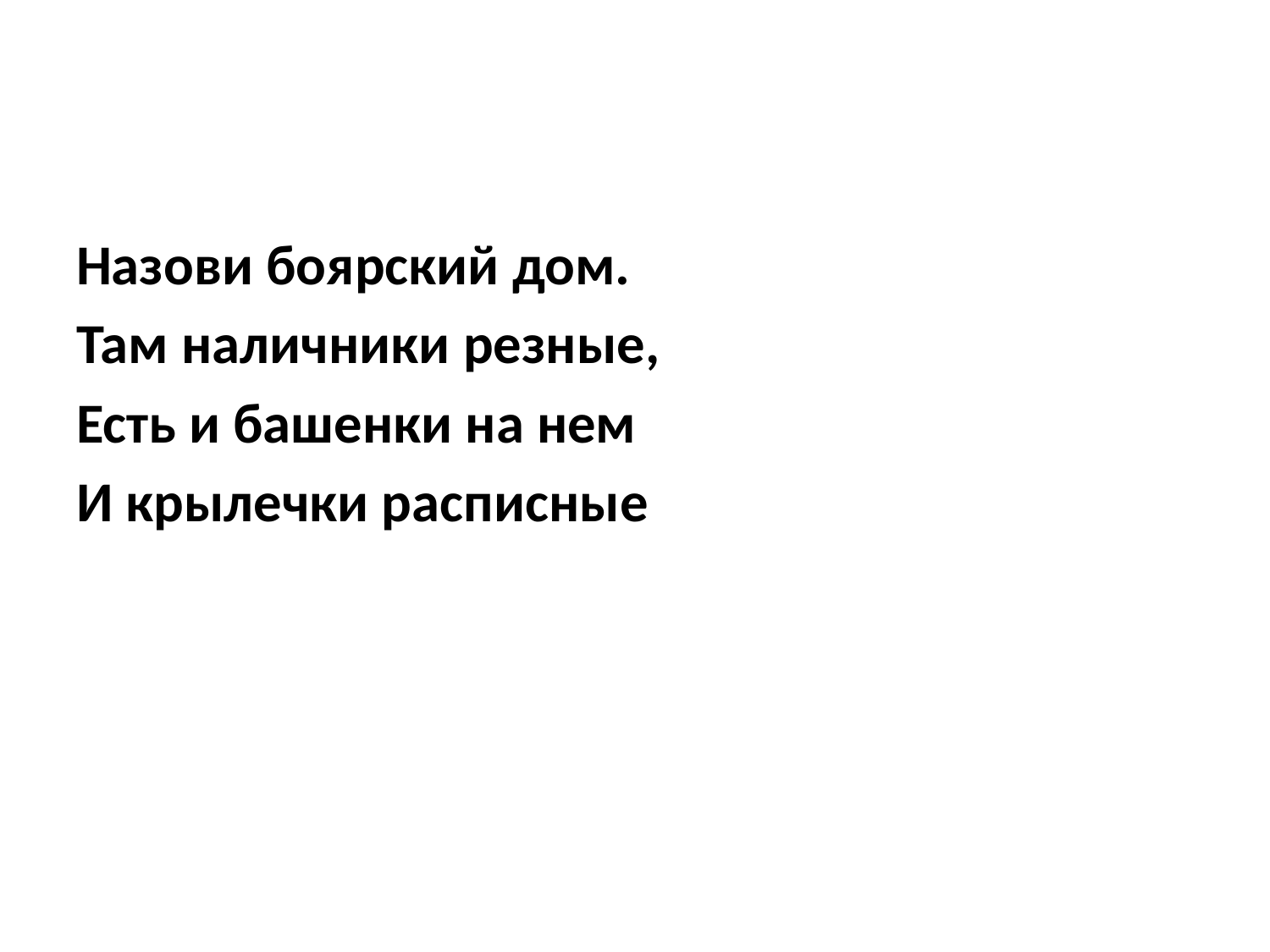

Назови боярский дом.
Там наличники резные,
Есть и башенки на нем
И крылечки расписные